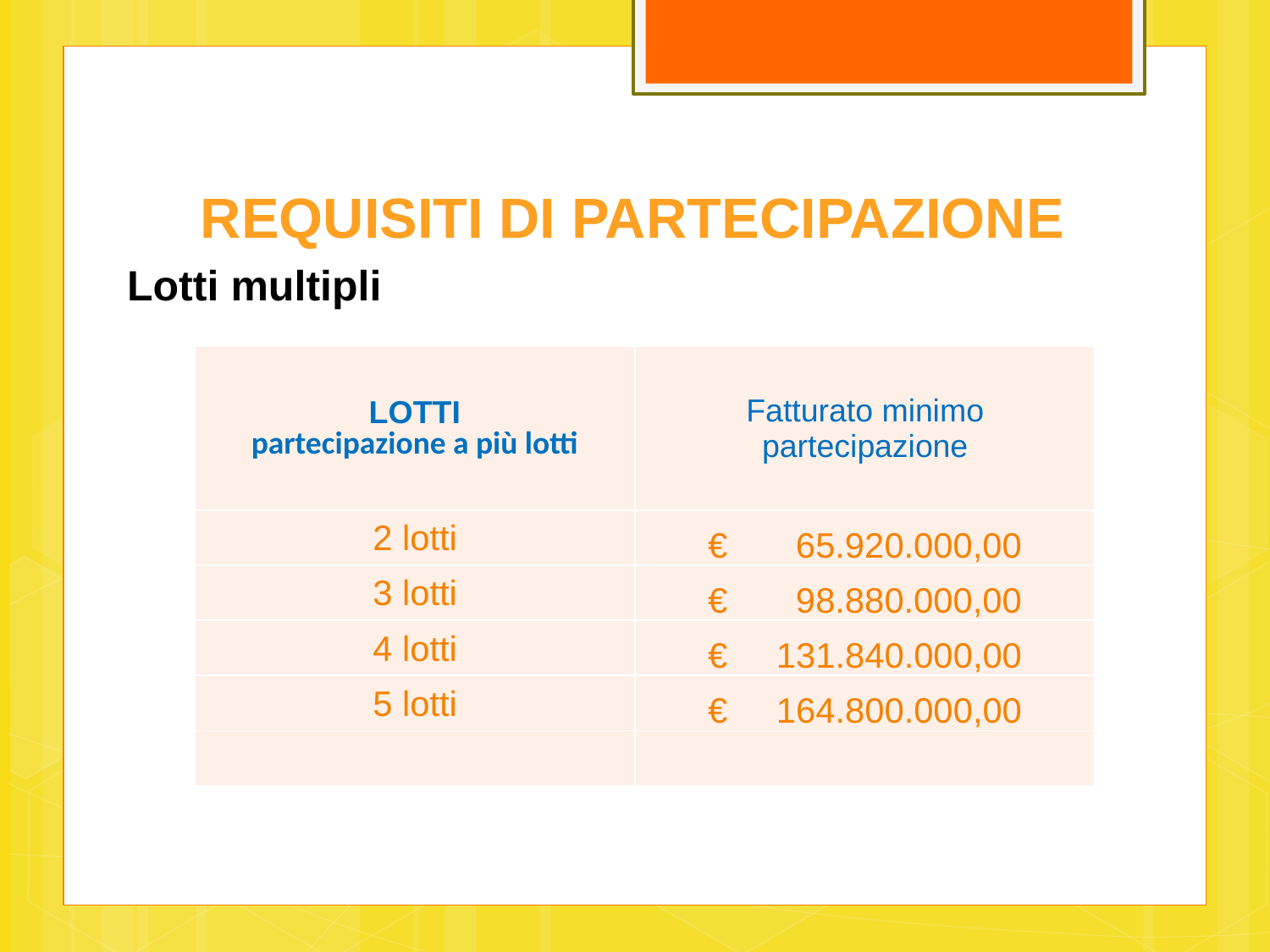

REQUISITI DI PARTECIPAZIONE
Lotti multipli
| LOTTI partecipazione a più lotti | Fatturato minimo partecipazione |
| --- | --- |
| 2 lotti | € 65.920.000,00 |
| 3 lotti | € 98.880.000,00 |
| 4 lotti | € 131.840.000,00 |
| 5 lotti | € 164.800.000,00 |
|  |  |